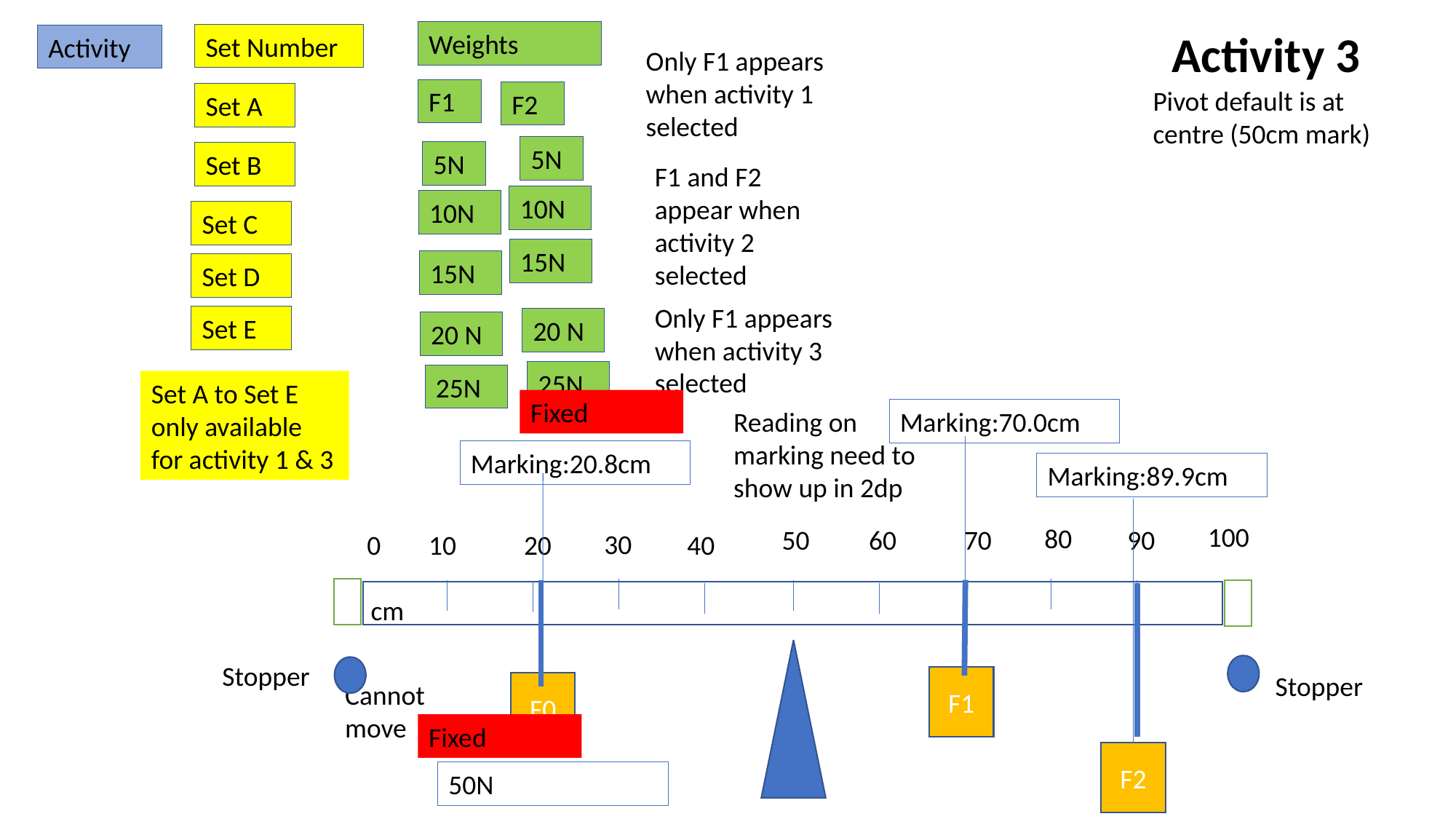

Activity 3
Weights
Weights
Set Number
Activity
Only F1 appears when activity 1 selected
Pivot default is at centre (50cm mark)
F1
F1
F2
F2
Set A
5N
5N
Set B
F1 and F2 appear when activity 2 selected
10N
10N
Set C
15N
15N
Set D
Only F1 appears when activity 3 selected
Set E
20 N
20 N
25N
25N
Set A to Set E only available for activity 1 & 3
Fixed
Marking:70.0cm
Reading on marking need to show up in 2dp
Marking:20.8cm
Marking:89.9cm
100
80
60
70
90
50
30
0
10
20
40

cm

Stopper

Stopper
F1
Cannot move
F0
Fixed
F2
50N